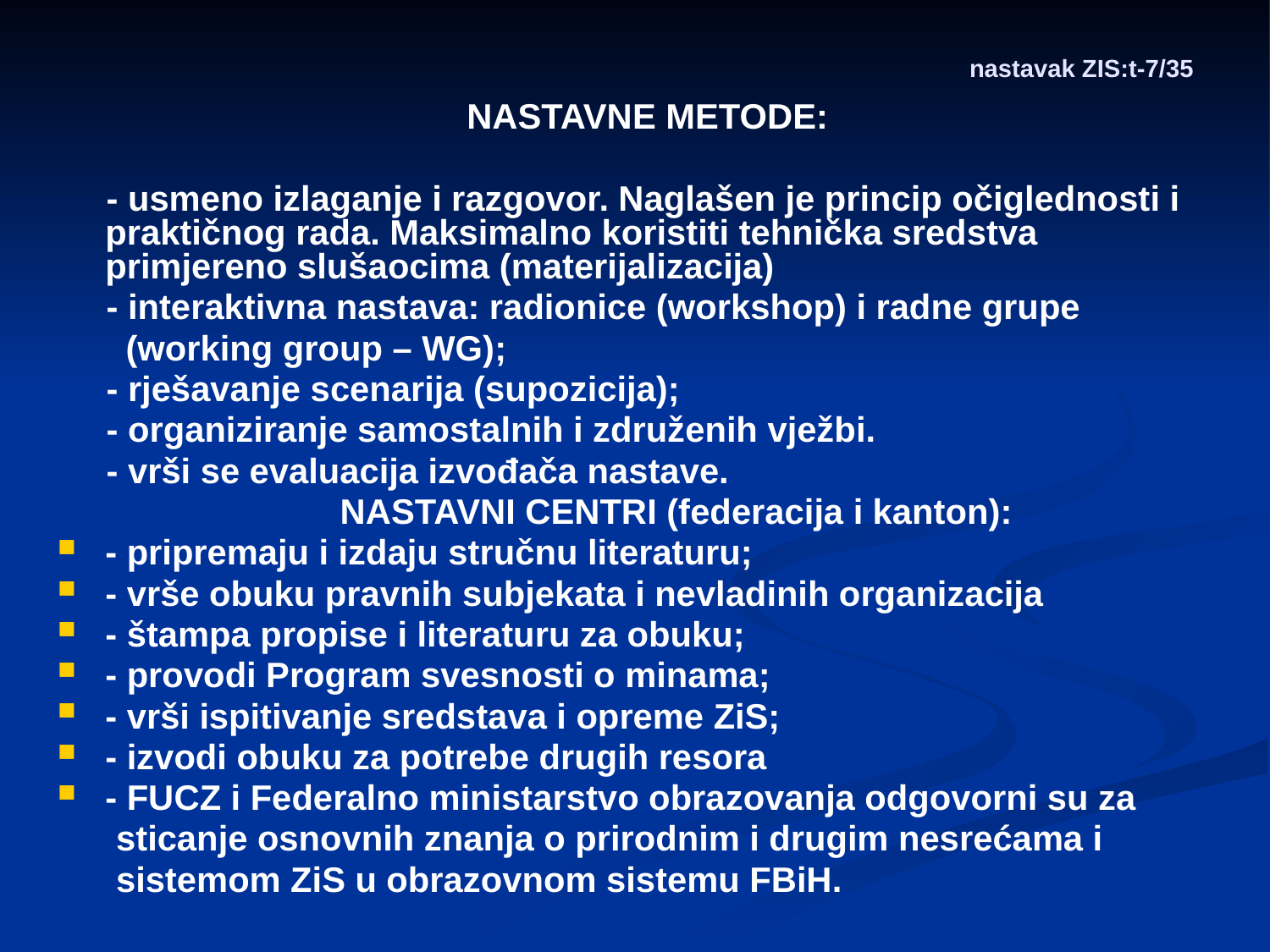

# nastavak ZIS:t-7/35
                                          NASTAVNE METODE:

     - usmeno izlaganje i razgovor. Naglašen je princip očiglednosti i praktičnog rada. Maksimalno koristiti tehnička sredstva primjereno slušaocima (materijalizacija)
     - interaktivna nastava: radionice (workshop) i radne grupe
       (working group – WG);
     - rješavanje scenarija (supozicija);
     - organiziranje samostalnih i združenih vježbi.
     - vrši se evaluacija izvođača nastave.
                             NASTAVNI CENTRI (federacija i kanton):
- pripremaju i izdaju stručnu literaturu;
- vrše obuku pravnih subjekata i nevladinih organizacija
- štampa propise i literaturu za obuku;
- provodi Program svesnosti o minama;
- vrši ispitivanje sredstava i opreme ZiS;
- izvodi obuku za potrebe drugih resora
- FUCZ i Federalno ministarstvo obrazovanja odgovorni su za
      sticanje osnovnih znanja o prirodnim i drugim nesrećama i
      sistemom ZiS u obrazovnom sistemu FBiH.